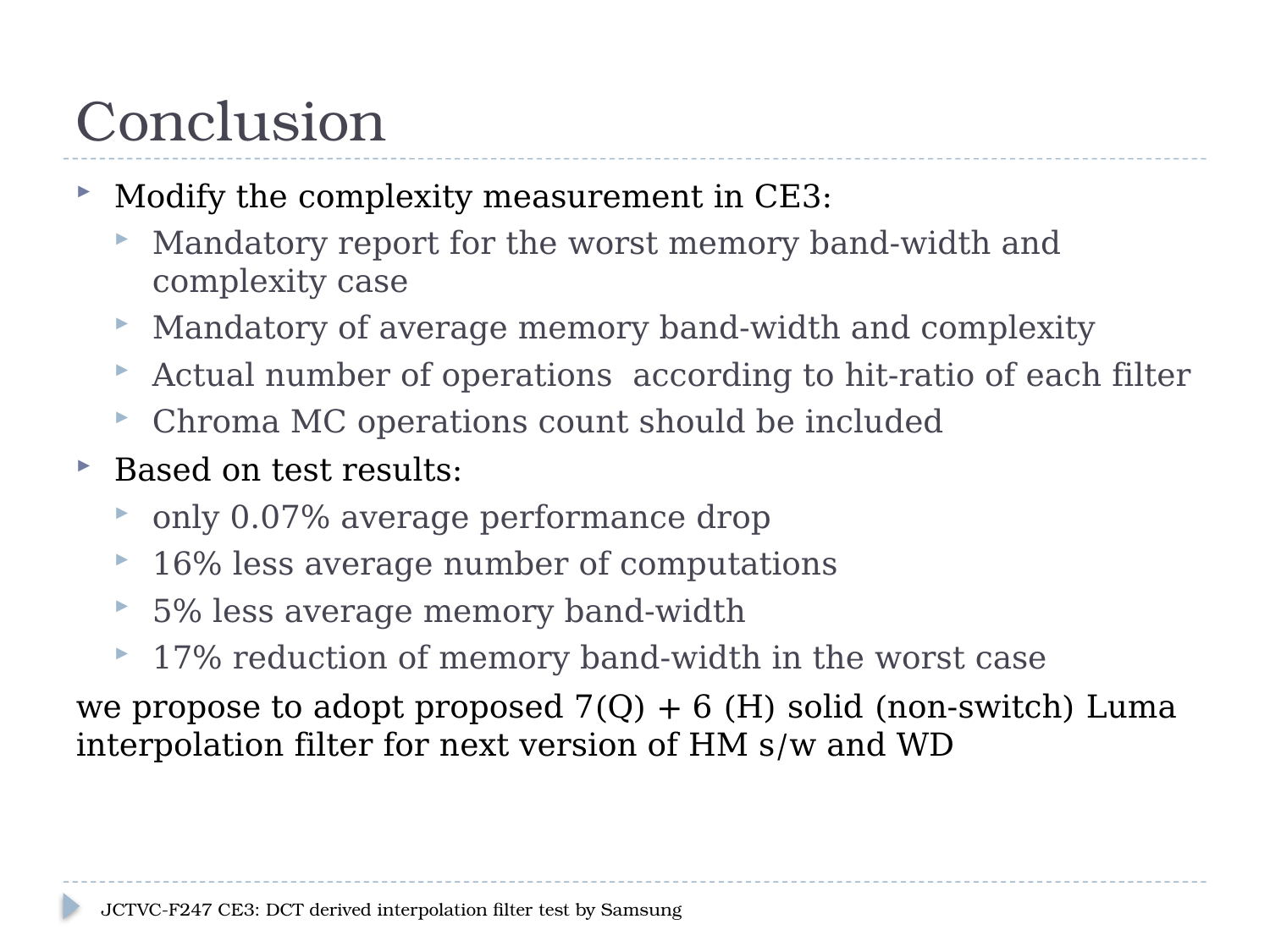

# Conclusion
Modify the complexity measurement in CE3:
Mandatory report for the worst memory band-width and complexity case
Mandatory of average memory band-width and complexity
Actual number of operations  according to hit-ratio of each filter
Chroma MC operations count should be included
Based on test results:
only 0.07% average performance drop
16% less average number of computations
5% less average memory band-width
17% reduction of memory band-width in the worst case
we propose to adopt proposed 7(Q) + 6 (H) solid (non-switch) Luma interpolation filter for next version of HM s/w and WD
JCTVC-F247 CE3: DCT derived interpolation filter test by Samsung